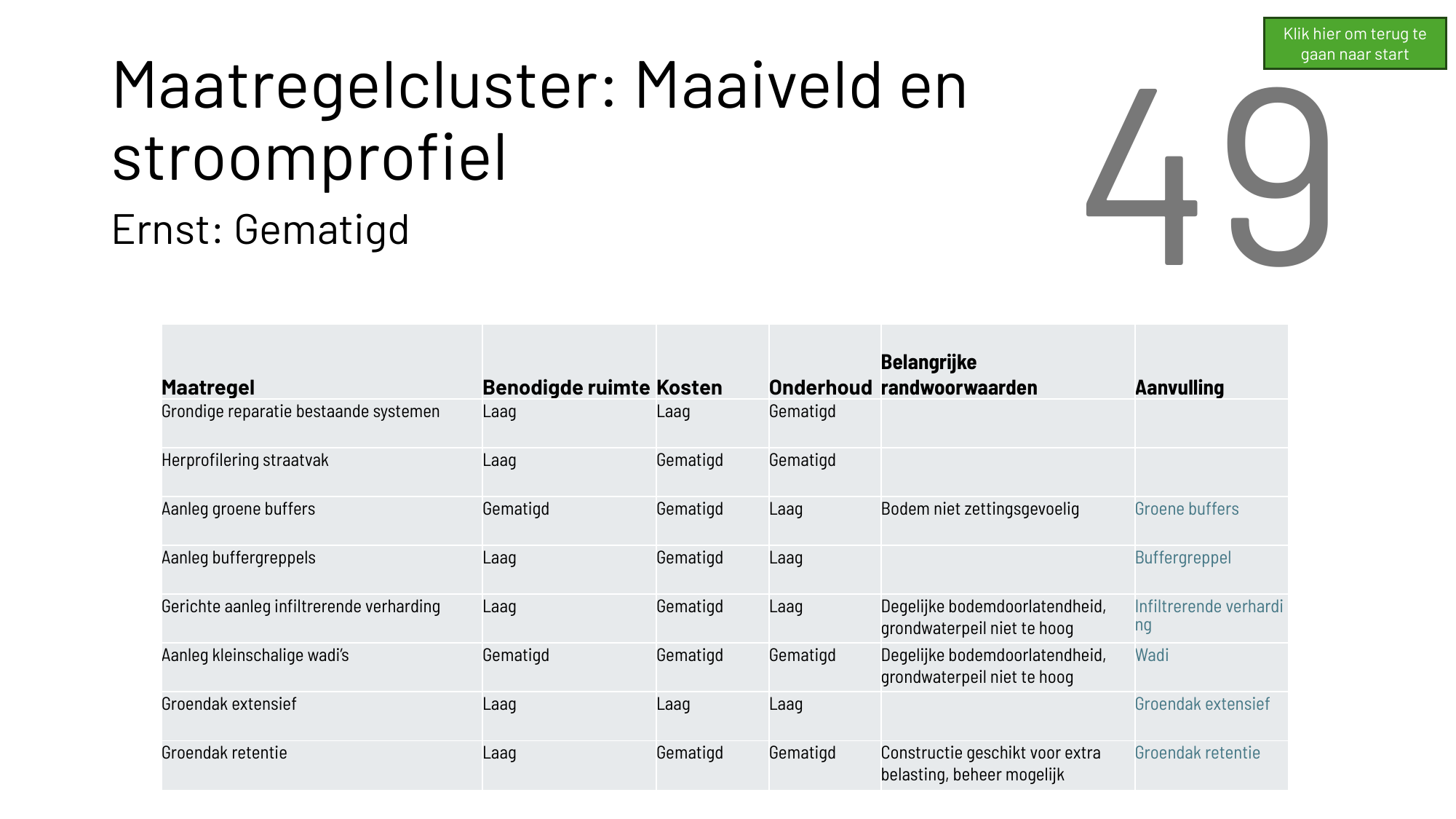

Klik hier om terug te gaan naar start
# Maatregelcluster: Maaiveld en stroomprofiel
49
Ernst: Gematigd
| Maatregel | Benodigde ruimte | Kosten | Onderhoud | Belangrijke randwoorwaarden | Aanvulling |
| --- | --- | --- | --- | --- | --- |
| Grondige reparatie bestaande systemen | Laag | Laag | Gematigd |  |  |
| Herprofilering straatvak | Laag | Gematigd | Gematigd |  |  |
| Aanleg groene buffers | Gematigd | Gematigd | Laag | Bodem niet zettingsgevoelig | Groene buffers |
| Aanleg buffergreppels | Laag | Gematigd | Laag |  | Buffergreppel |
| Gerichte aanleg infiltrerende verharding | Laag | Gematigd | Laag | Degelijke bodemdoorlatendheid, grondwaterpeil niet te hoog | Infiltrerende verharding |
| Aanleg kleinschalige wadi’s | Gematigd | Gematigd | Gematigd | Degelijke bodemdoorlatendheid, grondwaterpeil niet te hoog | Wadi |
| Groendak extensief | Laag | Laag | Laag |  | Groendak extensief |
| Groendak retentie | Laag | Gematigd | Gematigd | Constructie geschikt voor extra belasting, beheer mogelijk | Groendak retentie |